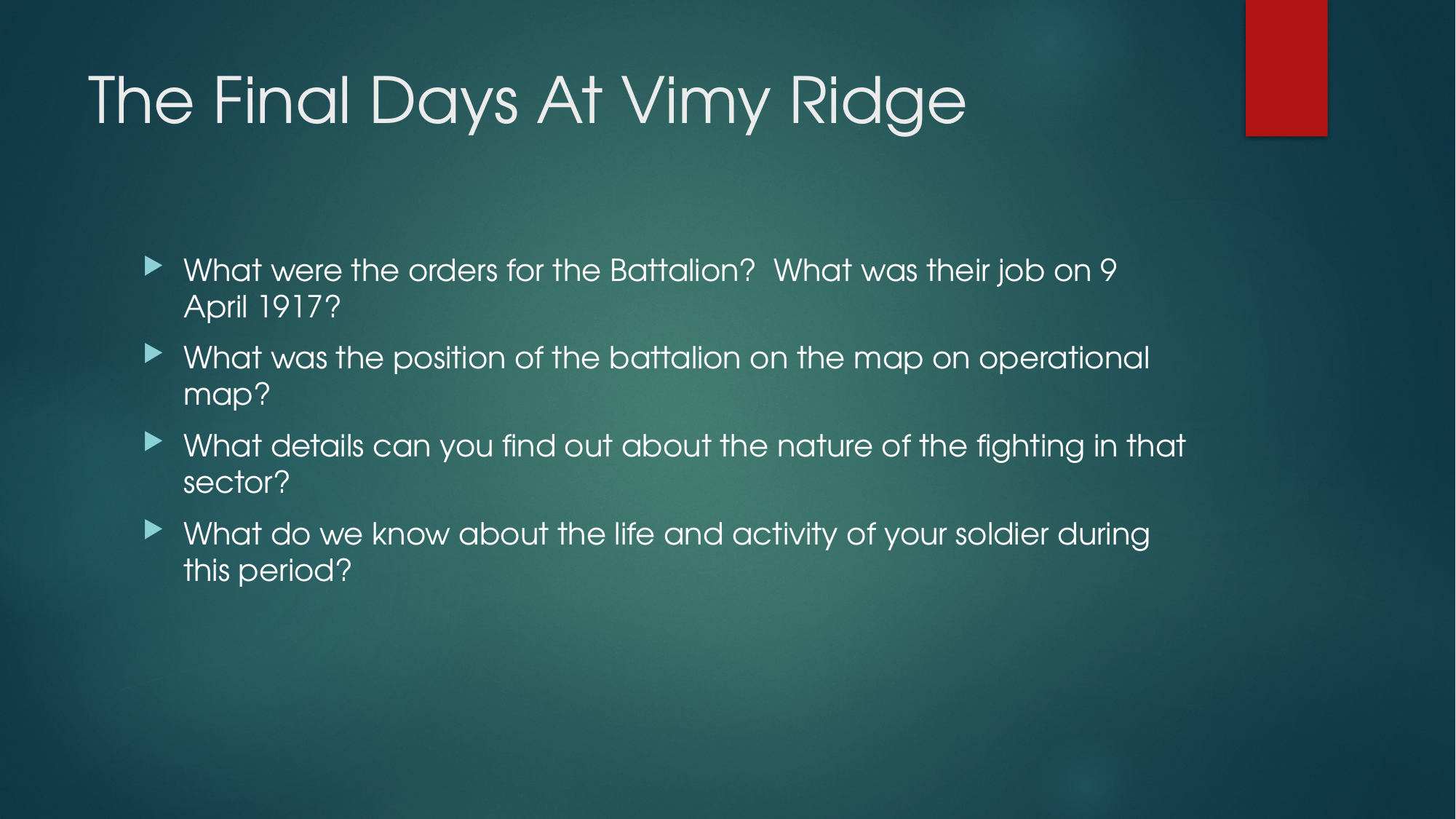

# The Final Days At Vimy Ridge
What were the orders for the Battalion?  What was their job on 9 April 1917?
What was the position of the battalion on the map on operational map?
What details can you find out about the nature of the fighting in that sector?
What do we know about the life and activity of your soldier during this period?